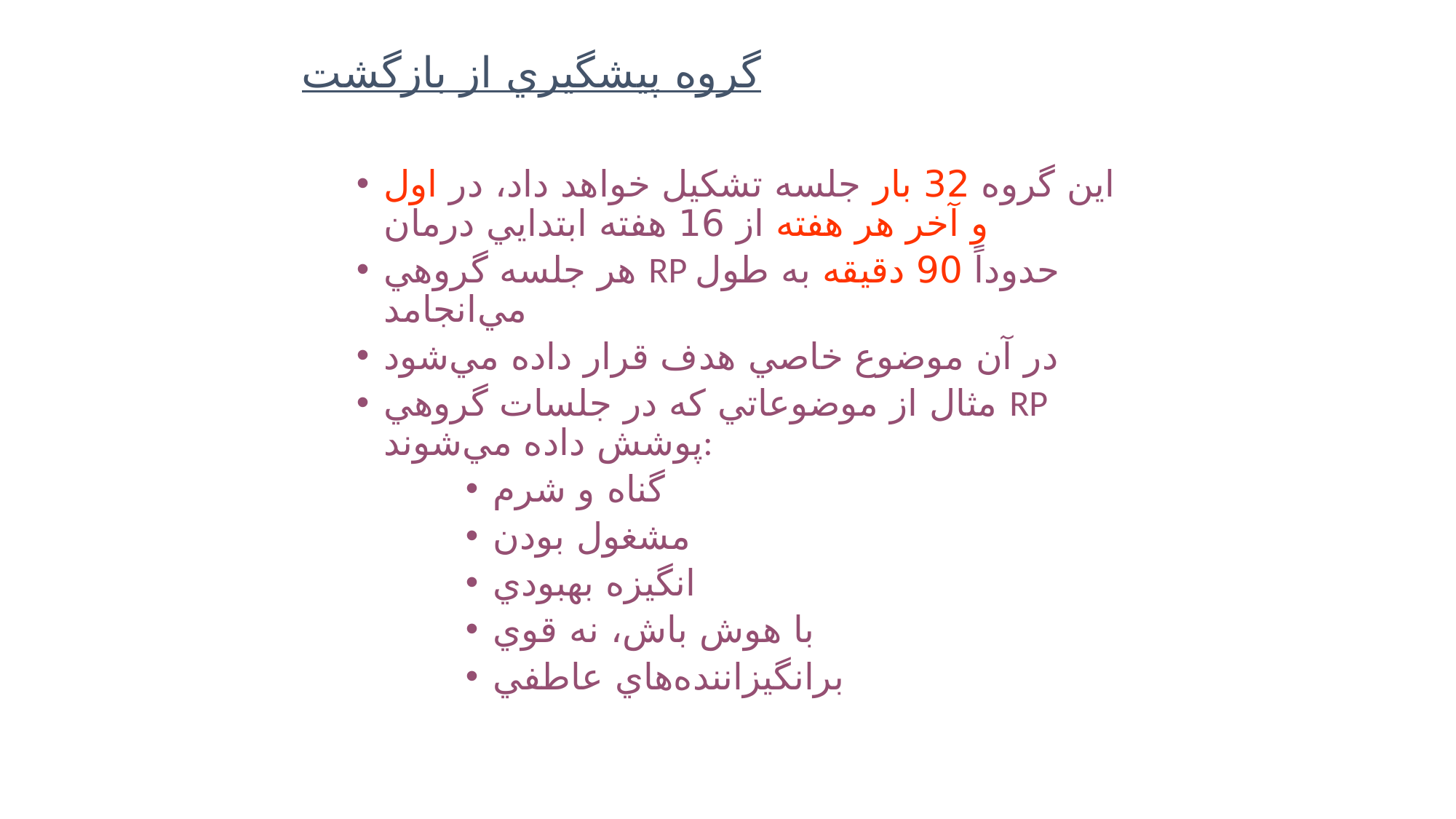

گروه پيشگيري از بازگشت

اين گروه 32 بار جلسه تشكيل خواهد داد، در اول و آخر هر هفته از 16 هفته ابتدايي درمان
هر جلسه گروهي RP حدوداً 90 دقيقه به طول مي‌انجامد
در آن موضوع خاصي هدف قرار داده مي‌شود
مثال از موضوعاتي كه در جلسات گروهي RP پوشش داده مي‌شوند:
گناه و شرم
مشغول بودن
انگيزه بهبودي
با هوش باش، نه قوي
برانگيزاننده‌هاي عاطفي